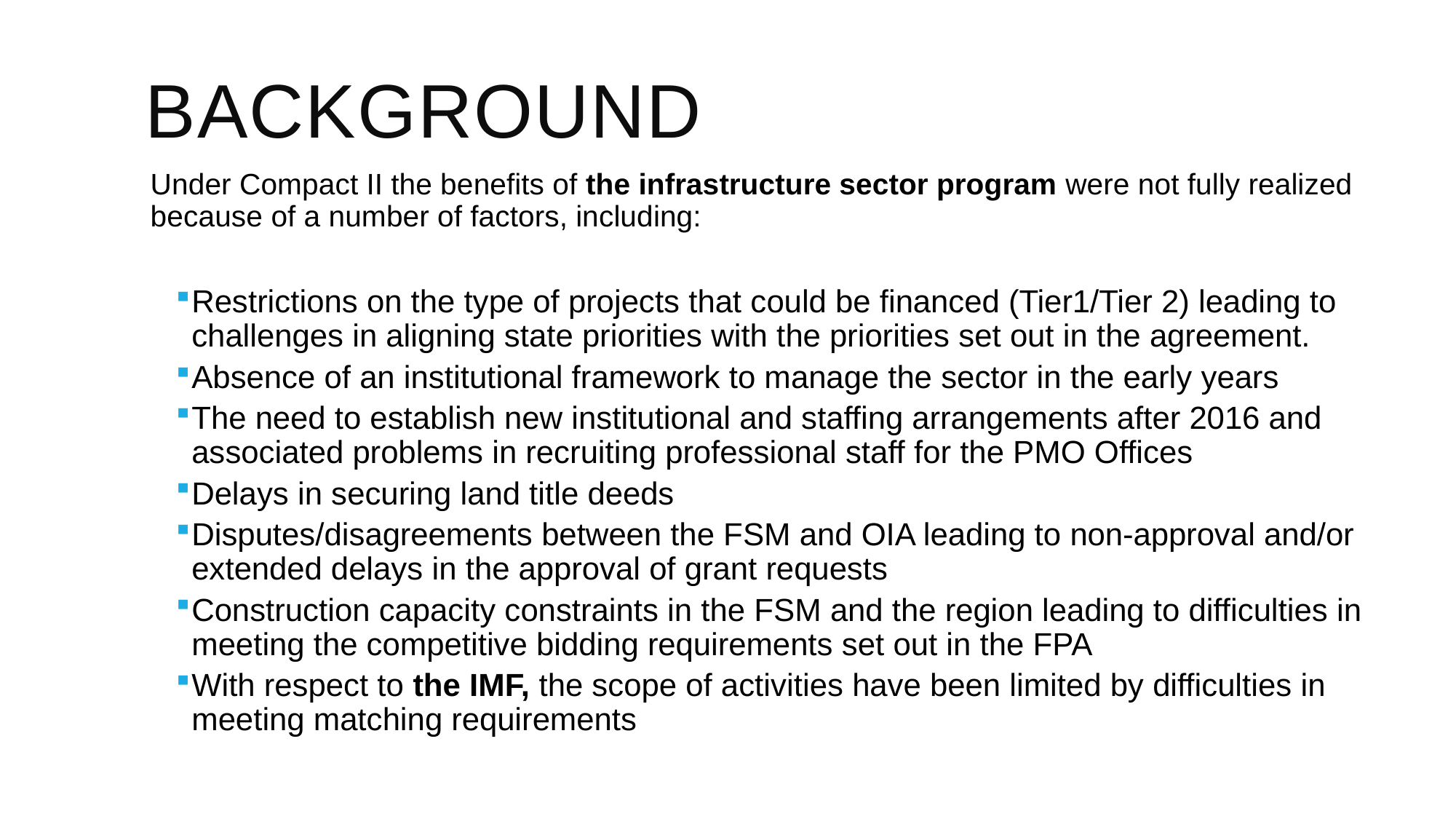

Background
Under Compact II the benefits of the infrastructure sector program were not fully realized because of a number of factors, including:

Restrictions on the type of projects that could be financed (Tier1/Tier 2) leading to challenges in aligning state priorities with the priorities set out in the agreement.
Absence of an institutional framework to manage the sector in the early years
The need to establish new institutional and staffing arrangements after 2016 and associated problems in recruiting professional staff for the PMO Offices
Delays in securing land title deeds
Disputes/disagreements between the FSM and OIA leading to non-approval and/or extended delays in the approval of grant requests
Construction capacity constraints in the FSM and the region leading to difficulties in meeting the competitive bidding requirements set out in the FPA
With respect to the IMF, the scope of activities have been limited by difficulties in meeting matching requirements